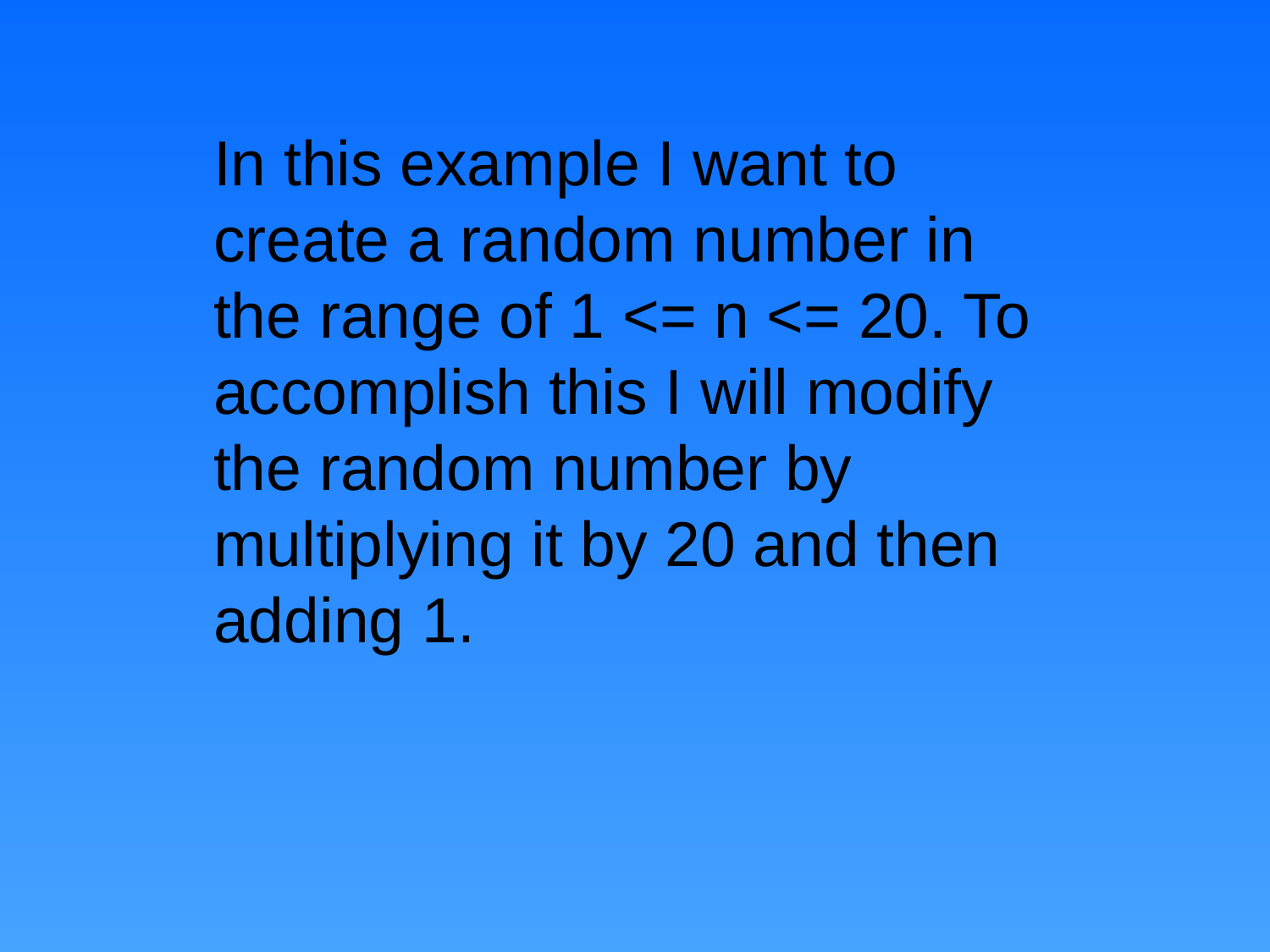

In this example I want to create a random number in the range of 1 <= n <= 20. To accomplish this I will modify the random number by multiplying it by 20 and then adding 1.